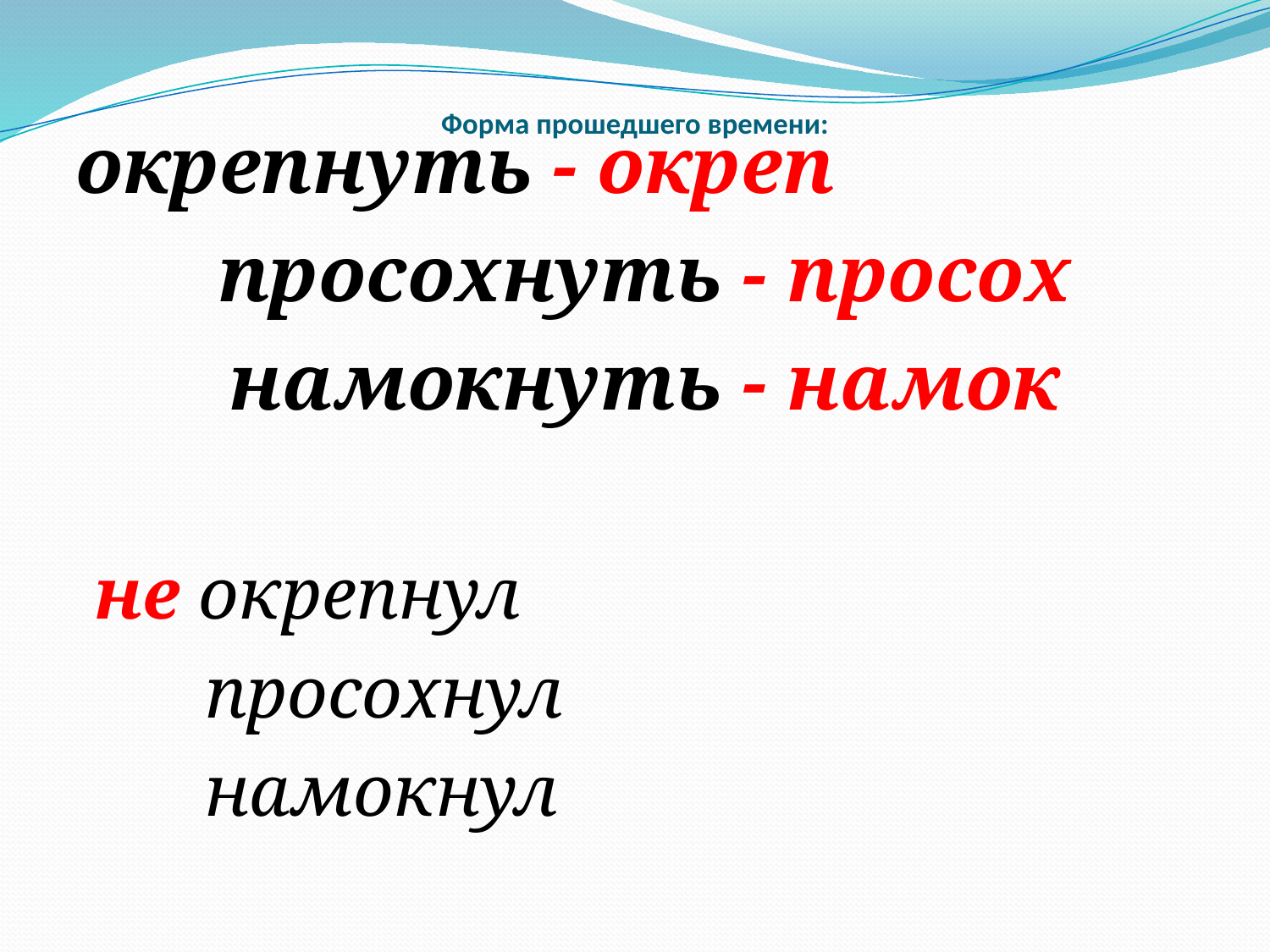

# Форма прошедшего времени:
окрепнуть - окреп
 просохнуть - просох
 намокнуть - намок

 не окрепнул
       просохнул
       намокнул